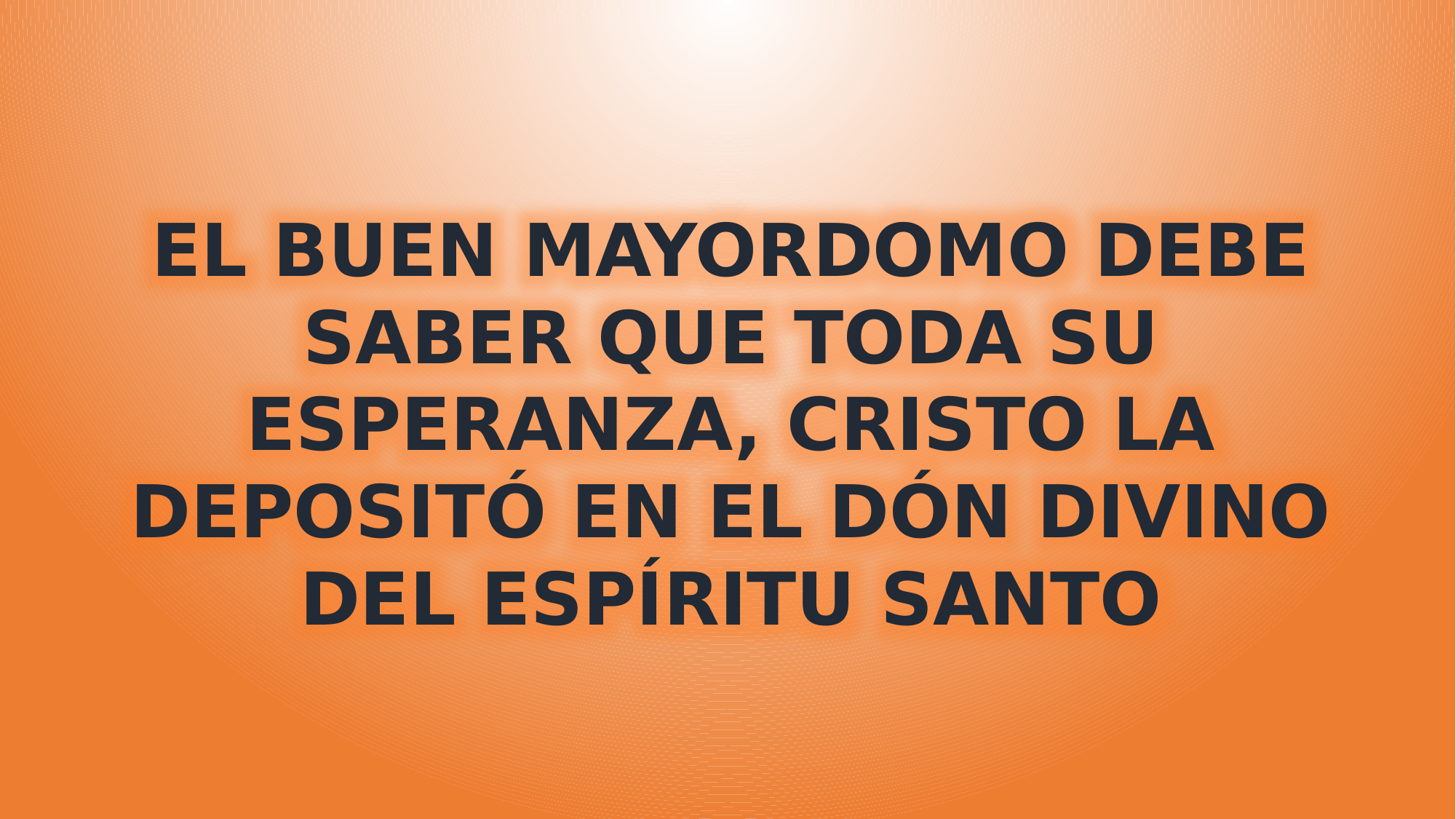

EL BUEN MAYORDOMO DEBE SABER QUE TODA SU ESPERANZA, CRISTO LA DEPOSITÓ EN EL DÓN DIVINO DEL ESPÍRITU SANTO